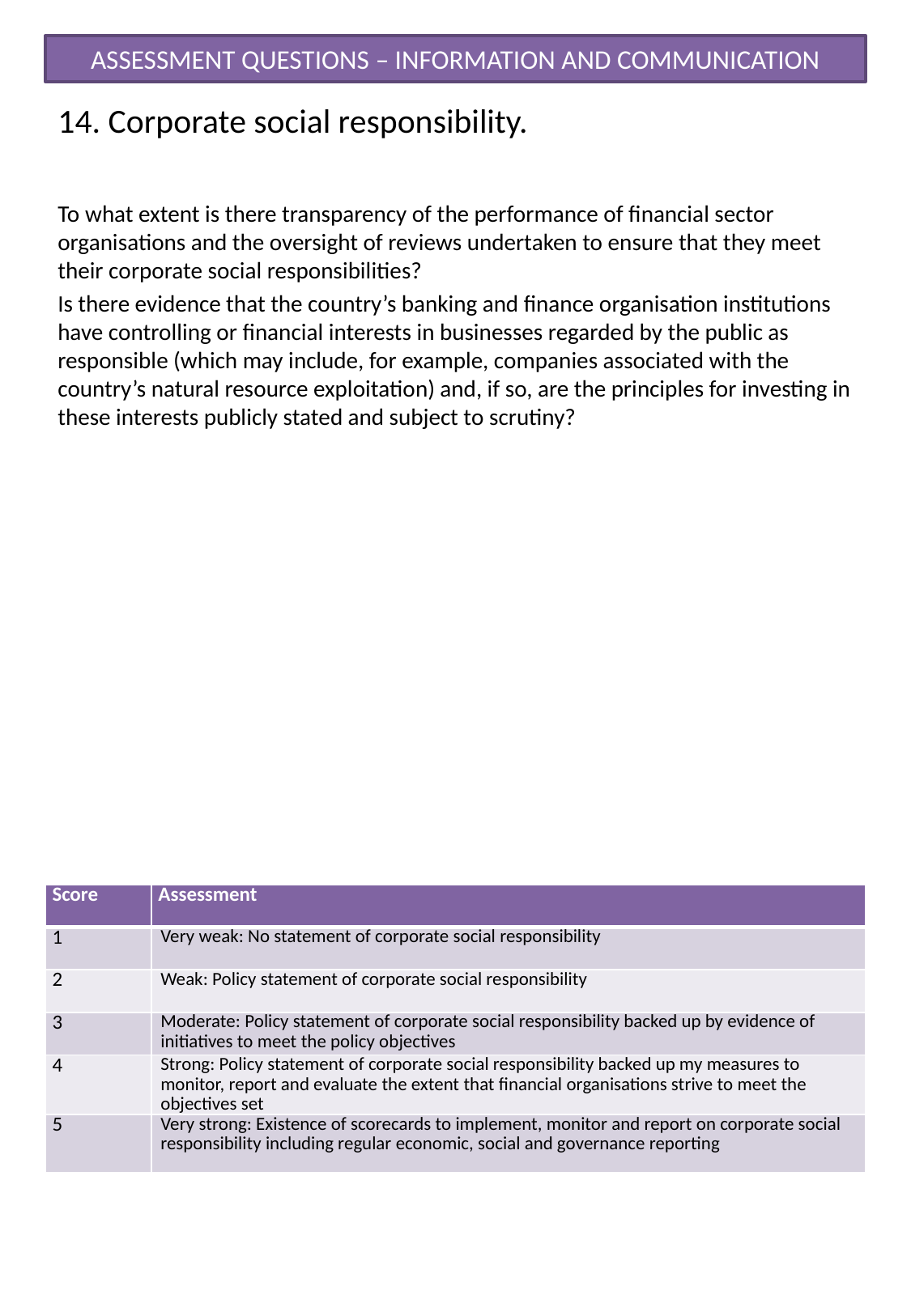

ASSESSMENT QUESTIONS – INFORMATION AND COMMUNICATION
# 14. Corporate social responsibility.
To what extent is there transparency of the performance of financial sector organisations and the oversight of reviews undertaken to ensure that they meet their corporate social responsibilities?
Is there evidence that the country’s banking and finance organisation institutions have controlling or financial interests in businesses regarded by the public as responsible (which may include, for example, companies associated with the country’s natural resource exploitation) and, if so, are the principles for investing in these interests publicly stated and subject to scrutiny?
| Score | Assessment |
| --- | --- |
| 1 | Very weak: No statement of corporate social responsibility |
| 2 | Weak: Policy statement of corporate social responsibility |
| 3 | Moderate: Policy statement of corporate social responsibility backed up by evidence of initiatives to meet the policy objectives |
| 4 | Strong: Policy statement of corporate social responsibility backed up my measures to monitor, report and evaluate the extent that financial organisations strive to meet the objectives set |
| 5 | Very strong: Existence of scorecards to implement, monitor and report on corporate social responsibility including regular economic, social and governance reporting |